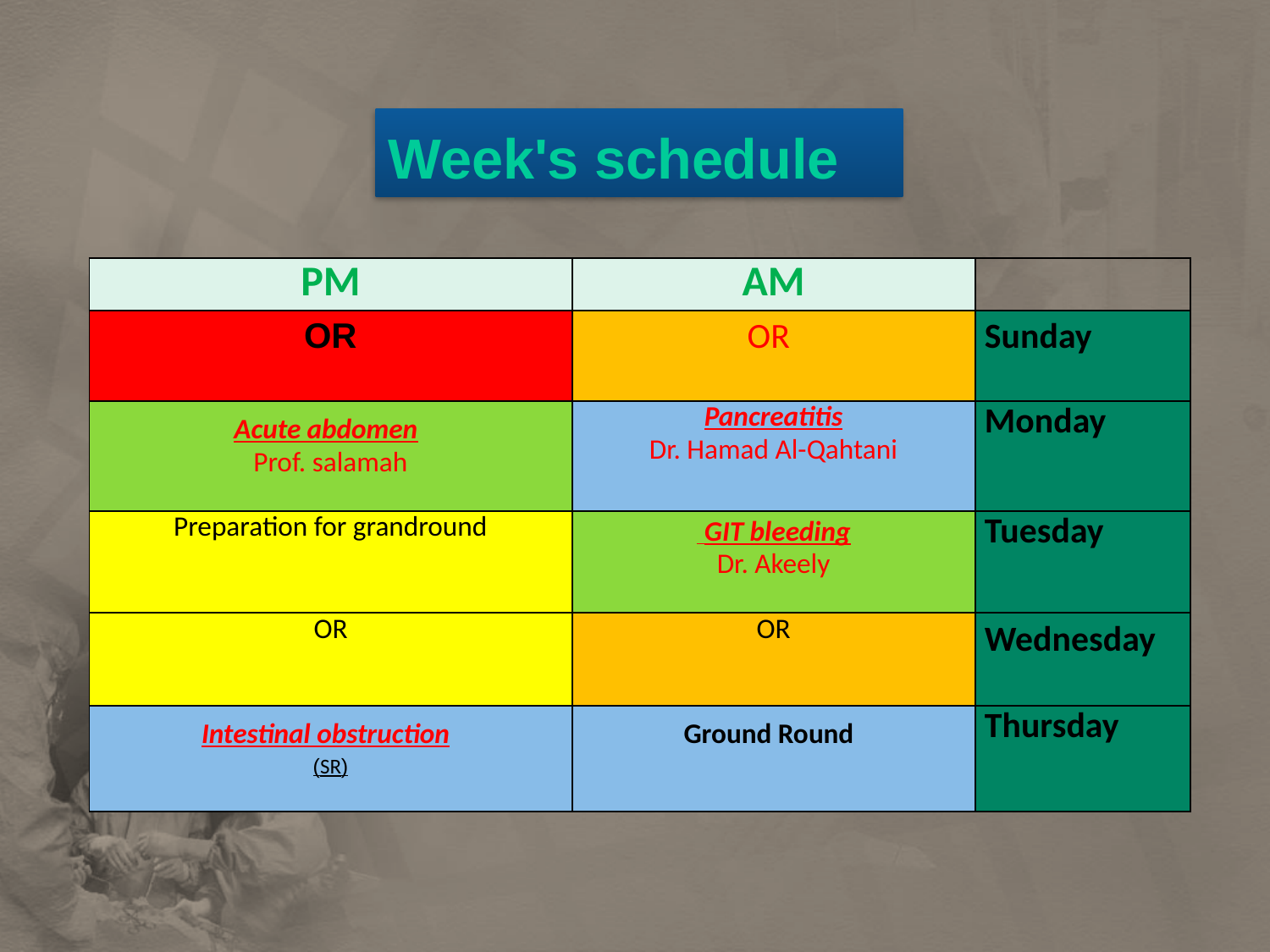

# Week's schedule
| PM | AM |  |
| --- | --- | --- |
| OR | OR | Sunday |
| Acute abdomen Prof. salamah | Pancreatitis Dr. Hamad Al-Qahtani | Monday |
| Preparation for grandround | GIT bleeding Dr. Akeely | Tuesday |
| OR | OR | Wednesday |
| Intestinal obstruction (SR) | Ground Round | Thursday |